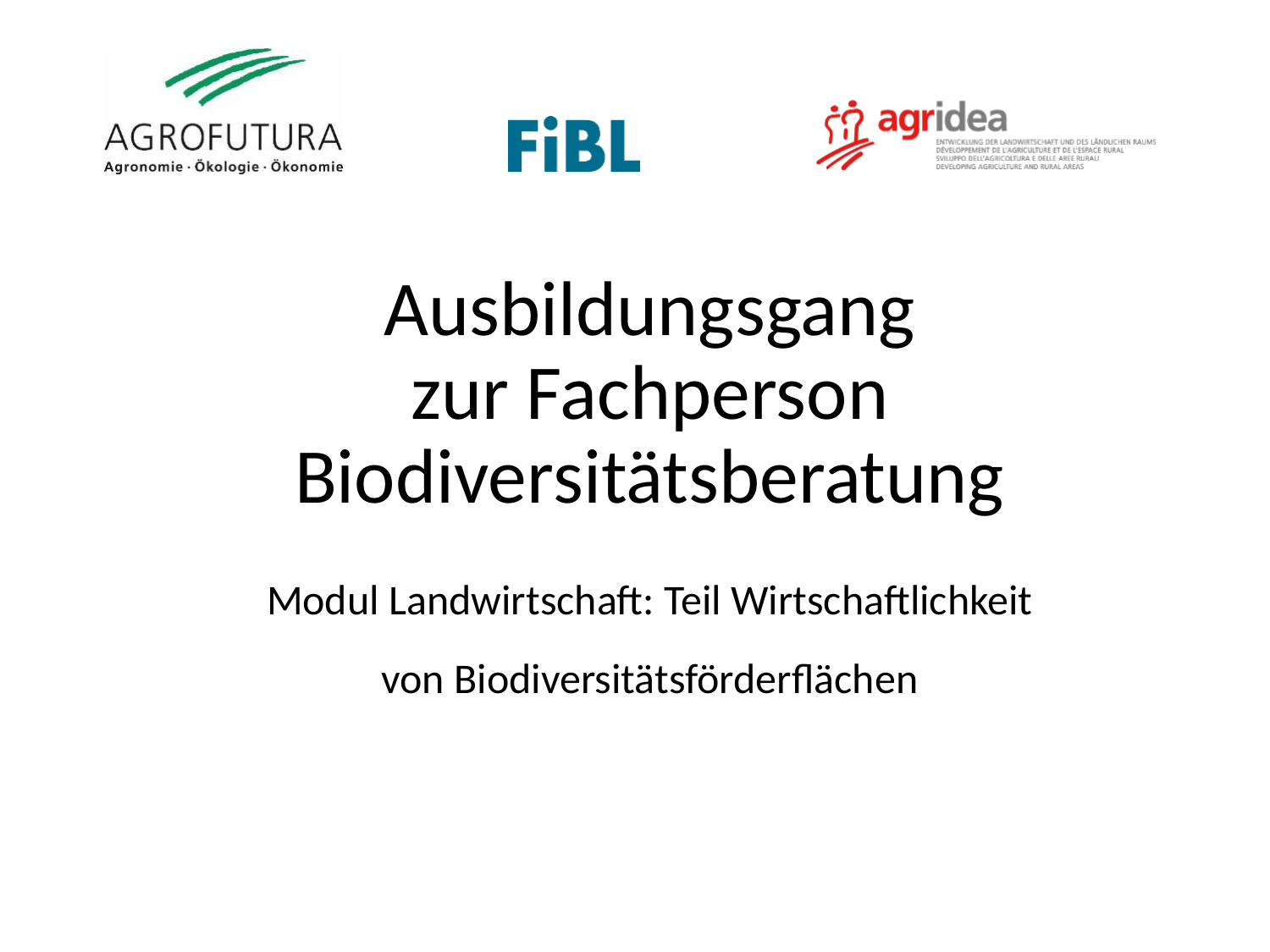

# Ausbildungsgang zur Fachperson Biodiversitätsberatung
Modul Landwirtschaft: Teil Wirtschaftlichkeit
von Biodiversitätsförderflächen